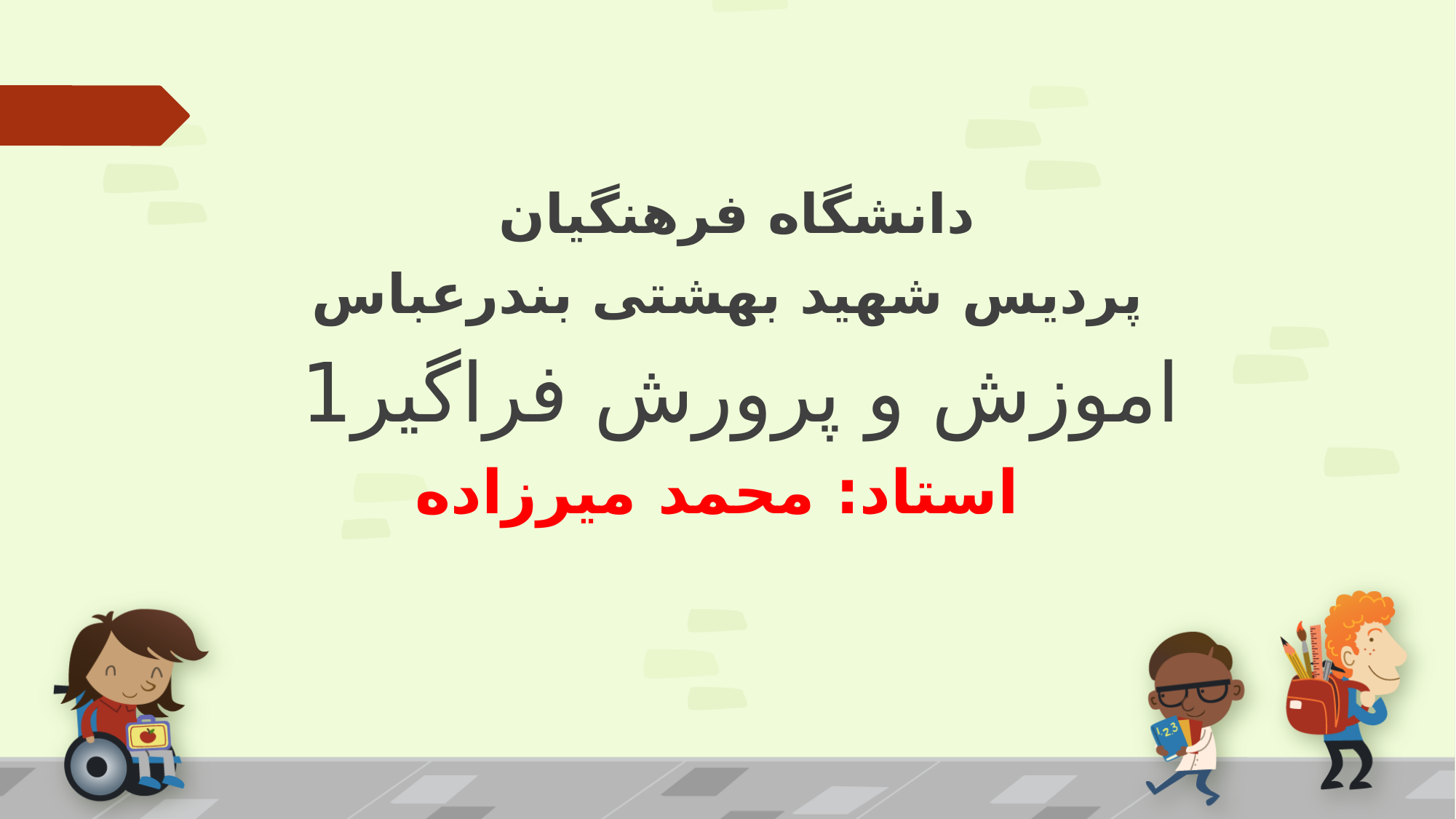

دانشگاه فرهنگیان
پردیس شهید بهشتی بندرعباس
اموزش و پرورش فراگیر1
 استاد: محمد میرزاده